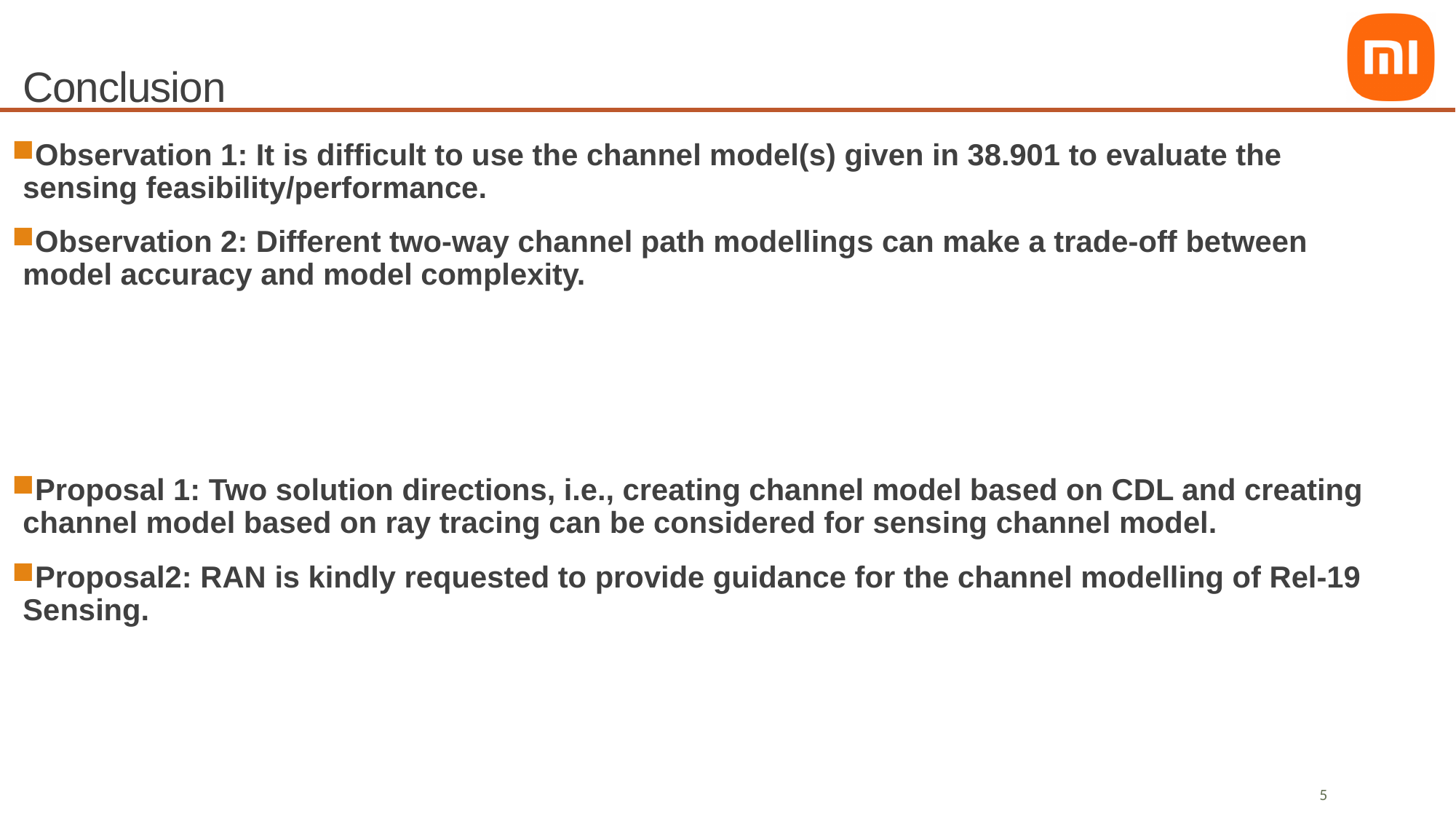

# Conclusion
Observation 1: It is difficult to use the channel model(s) given in 38.901 to evaluate the sensing feasibility/performance.
Observation 2: Different two-way channel path modellings can make a trade-off between model accuracy and model complexity.

Proposal 1: Two solution directions, i.e., creating channel model based on CDL and creating channel model based on ray tracing can be considered for sensing channel model.
Proposal2: RAN is kindly requested to provide guidance for the channel modelling of Rel-19 Sensing.